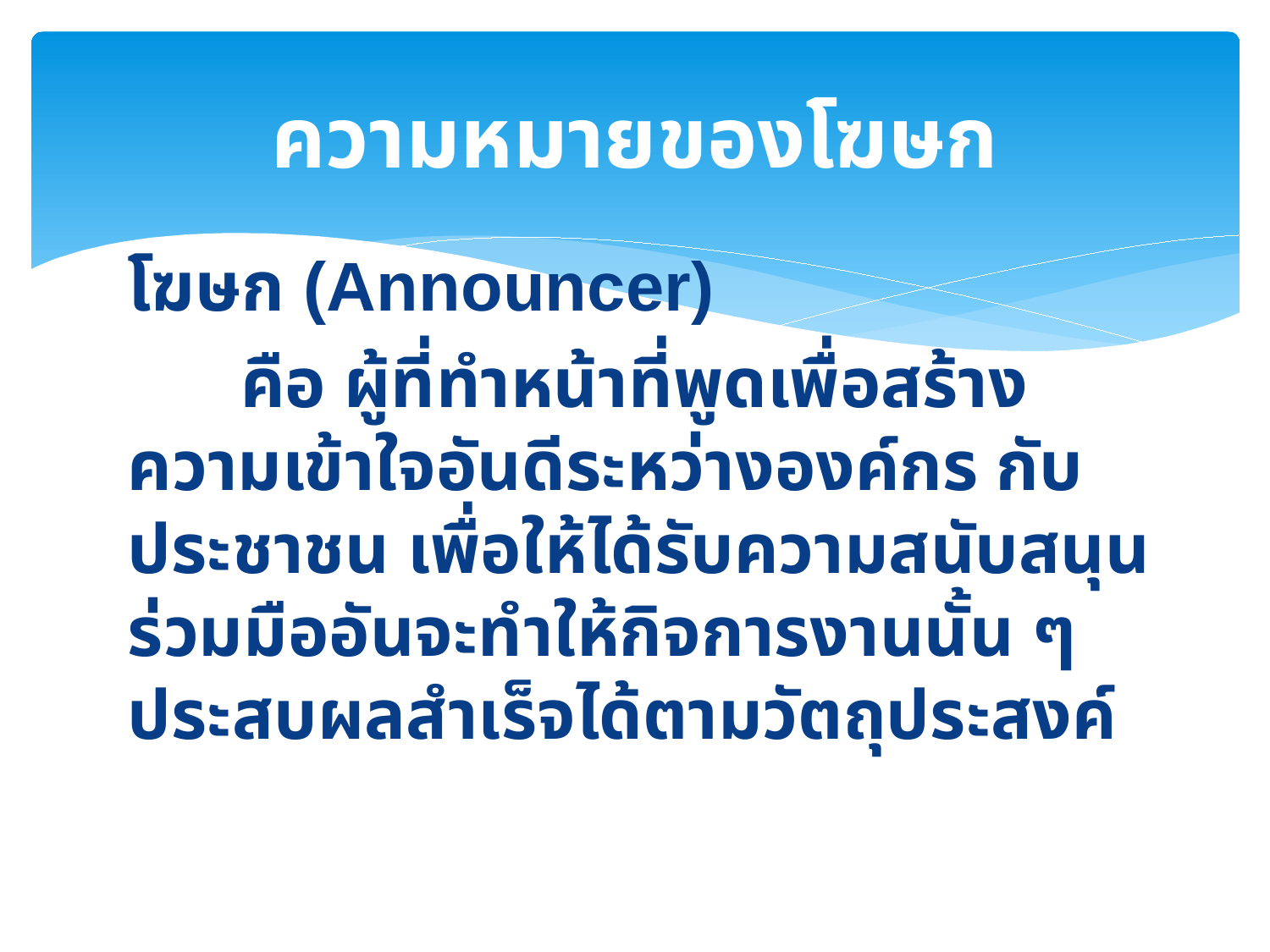

# ความหมายของโฆษก
โฆษก (Announcer)
	คือ ผู้ที่ทำหน้าที่พูดเพื่อสร้างความเข้าใจอันดีระหว่างองค์กร กับประชาชน เพื่อให้ได้รับความสนับสนุนร่วมมืออันจะทำให้กิจการงานนั้น ๆ ประสบผลสำเร็จได้ตามวัตถุประสงค์